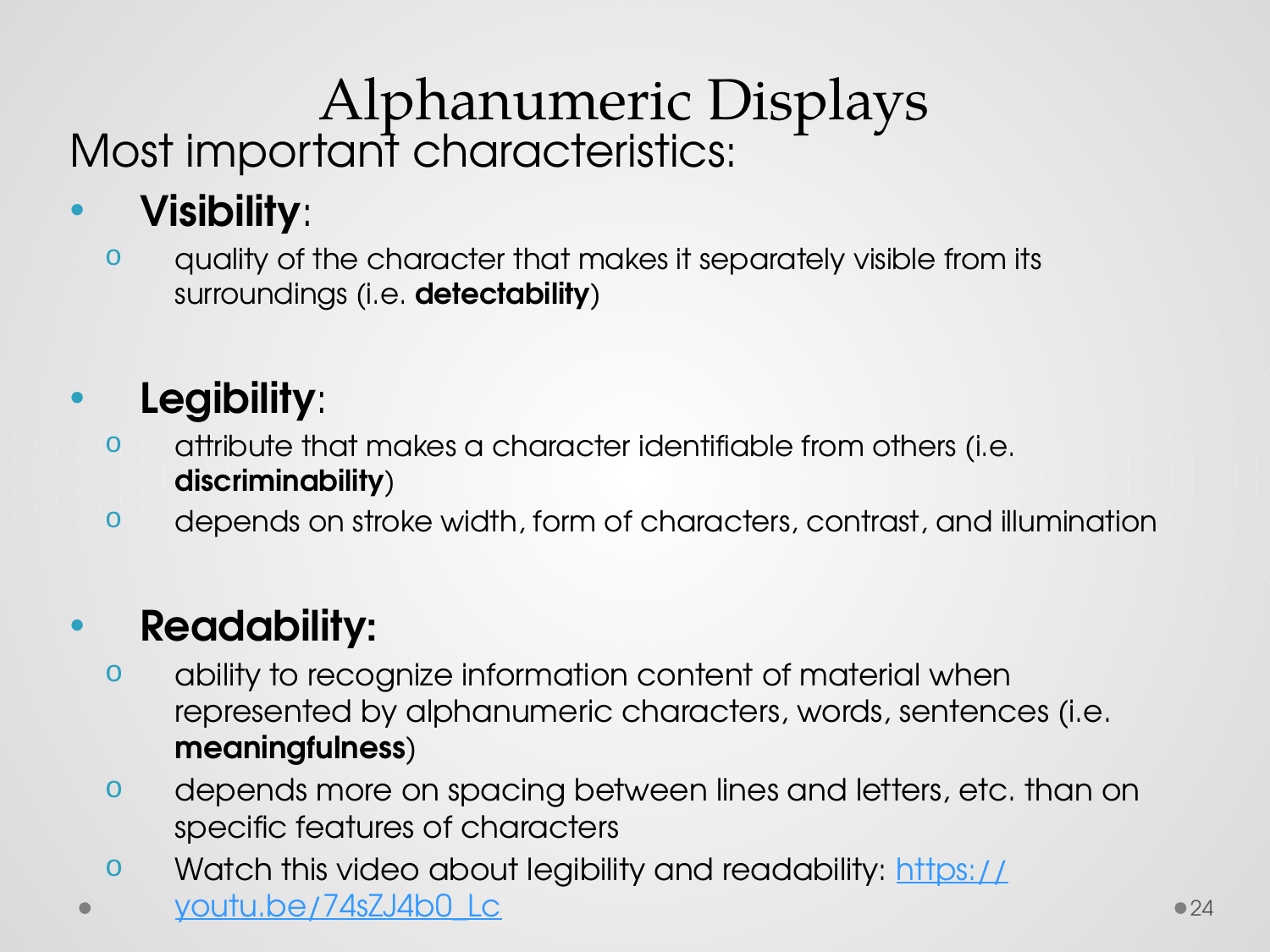

# Alphanumeric Displays

Most important characteristics:
Visibility:
quality of the character that makes it separately visible from its surroundings (i.e. detectability)

Legibility:
attribute that makes a character identifiable from others (i.e. discriminability)
depends on stroke width, form of characters, contrast, and illumination

Readability:
ability to recognize information content of material when represented by alphanumeric characters, words, sentences (i.e. meaningfulness)
depends more on spacing between lines and letters, etc. than on specific features of characters
Watch this video about legibility and readability: https://youtu.be/74sZJ4b0_Lc
24